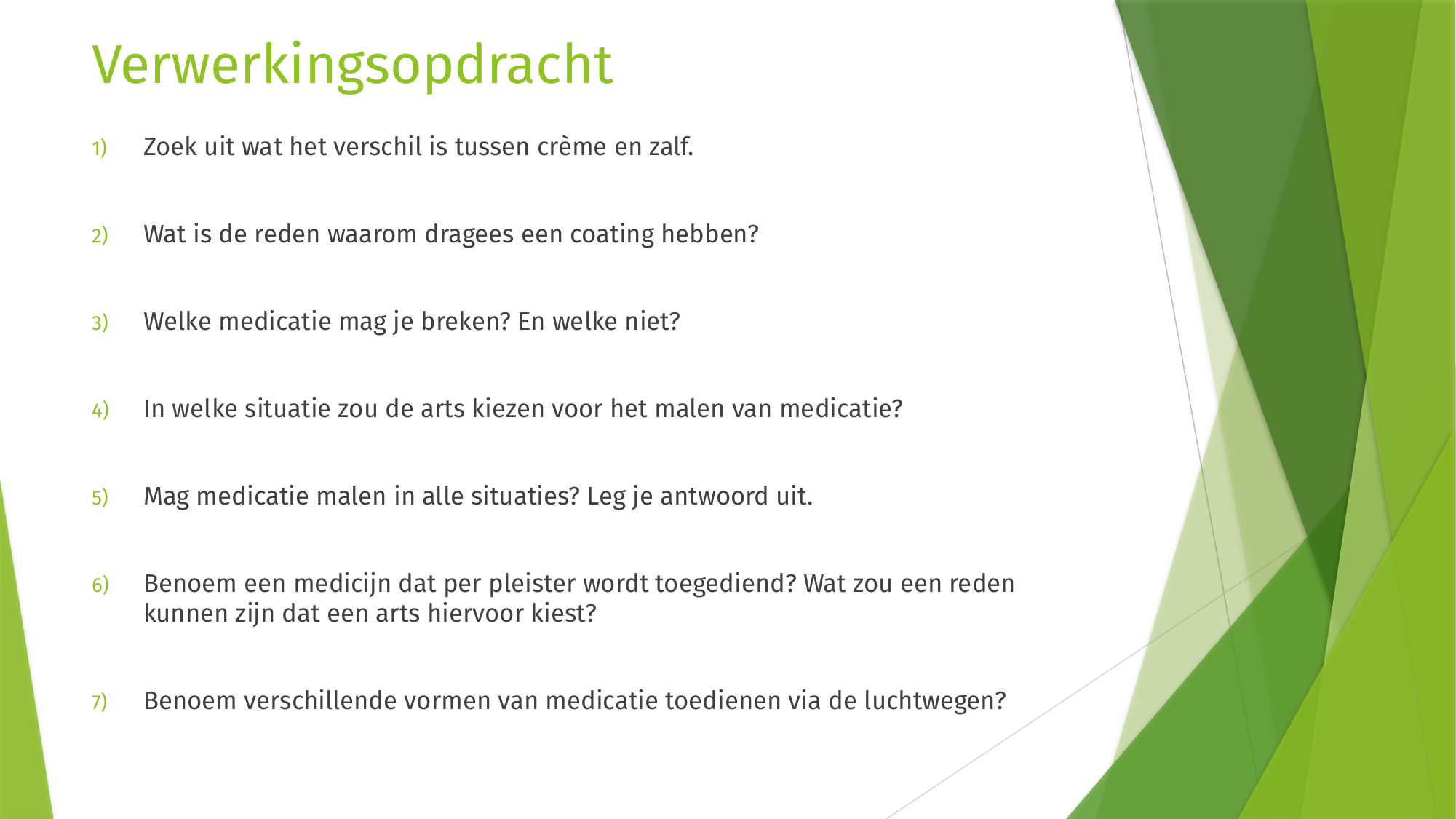

# Verwerkingsopdracht
Zoek uit wat het verschil is tussen crème en zalf.

Wat is de reden waarom dragees een coating hebben?

Welke medicatie mag je breken? En welke niet?

In welke situatie zou de arts kiezen voor het malen van medicatie?

Mag medicatie malen in alle situaties? Leg je antwoord uit.

Benoem een medicijn dat per pleister wordt toegediend? Wat zou een reden kunnen zijn dat een arts hiervoor kiest?

Benoem verschillende vormen van medicatie toedienen via de luchtwegen?